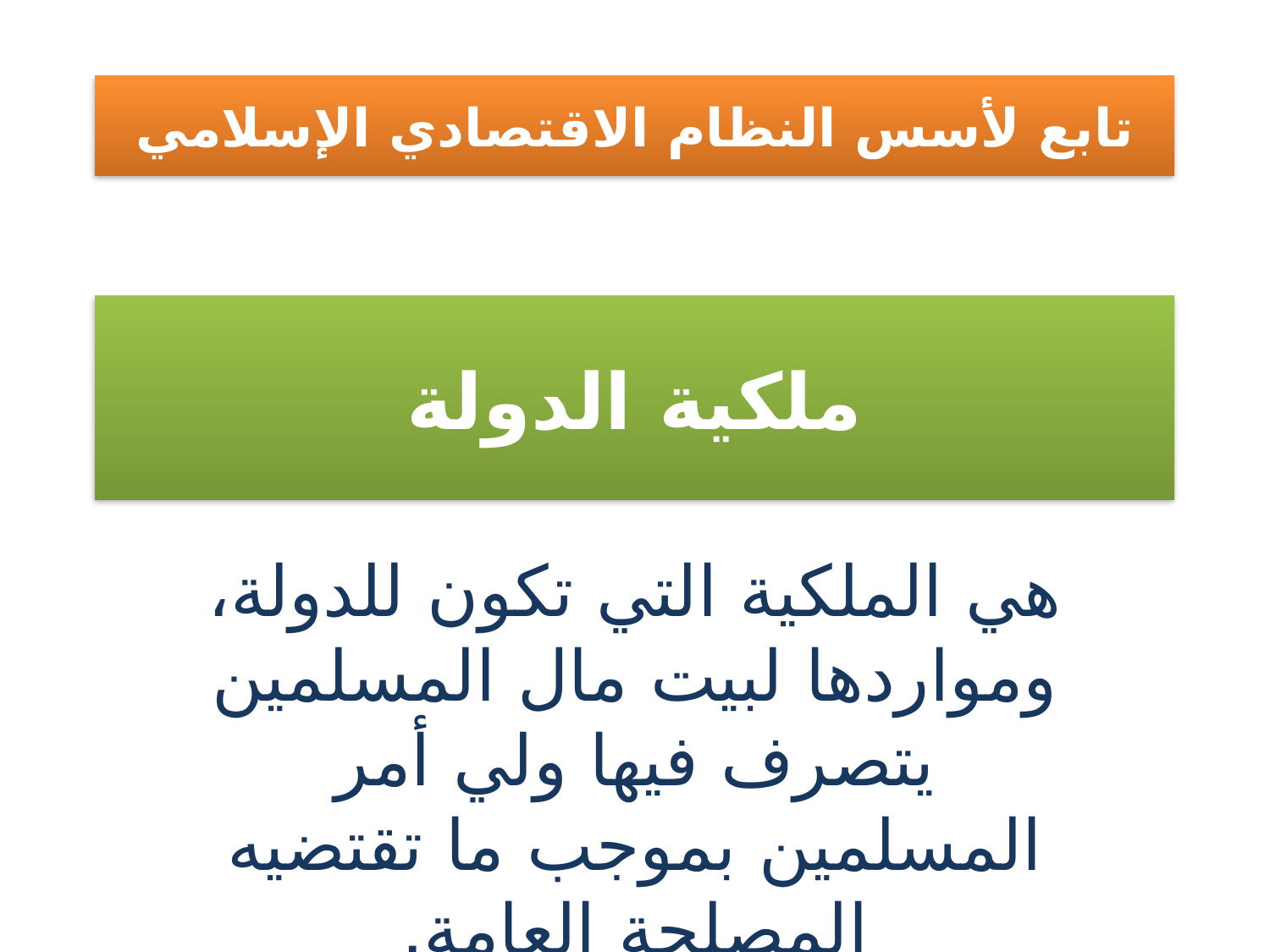

تابع لأسس النظام الاقتصادي الإسلامي
# ملكية الدولة
هي الملكية التي تكون للدولة، ومواردها لبيت مال المسلمين يتصرف فيها ولي أمر المسلمين بموجب ما تقتضيه المصلحة العامة.
بين المال يسمى اليوم: وزارة المالية